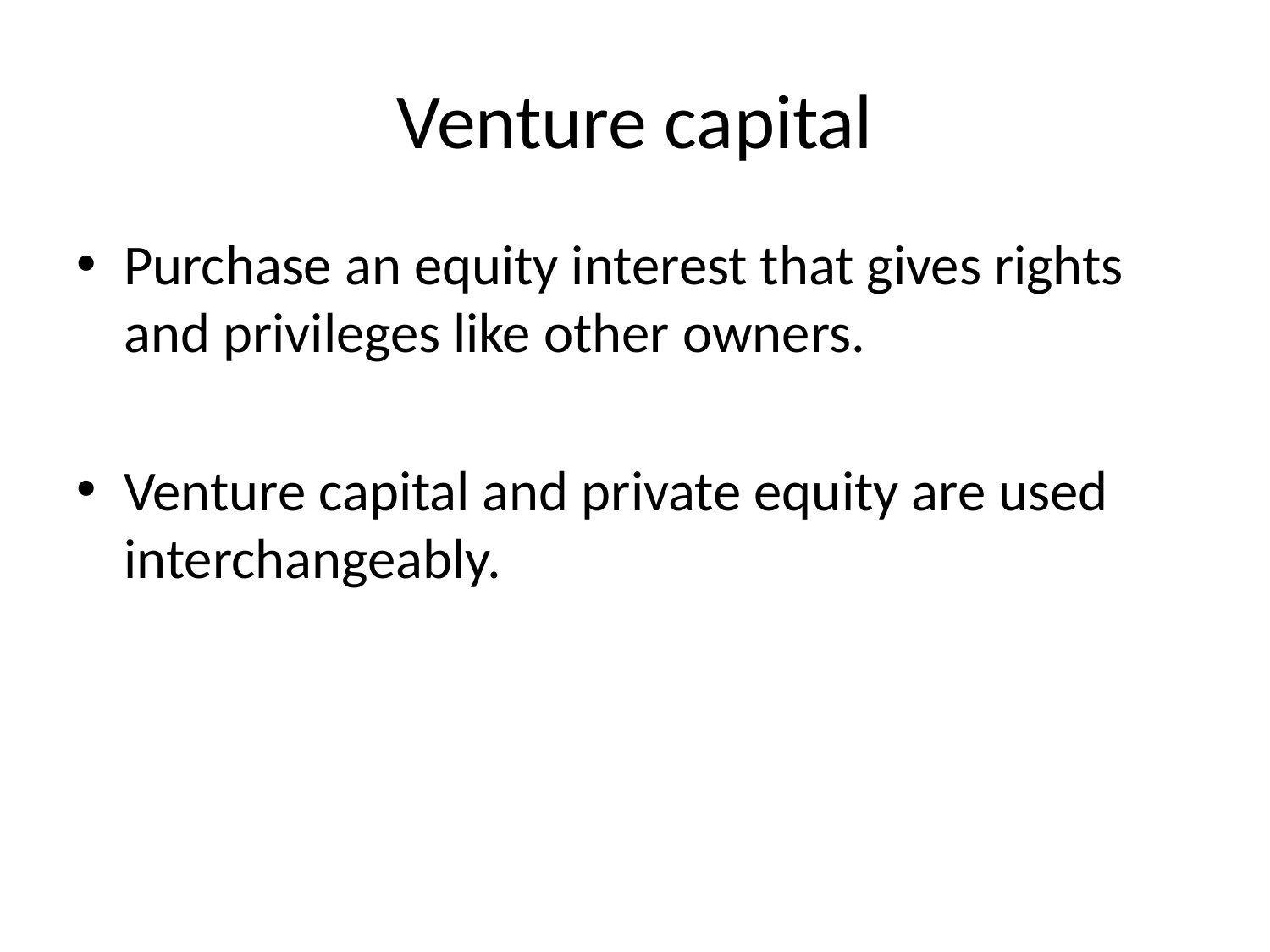

# Venture capital
Purchase an equity interest that gives rights and privileges like other owners.

Venture capital and private equity are used interchangeably.